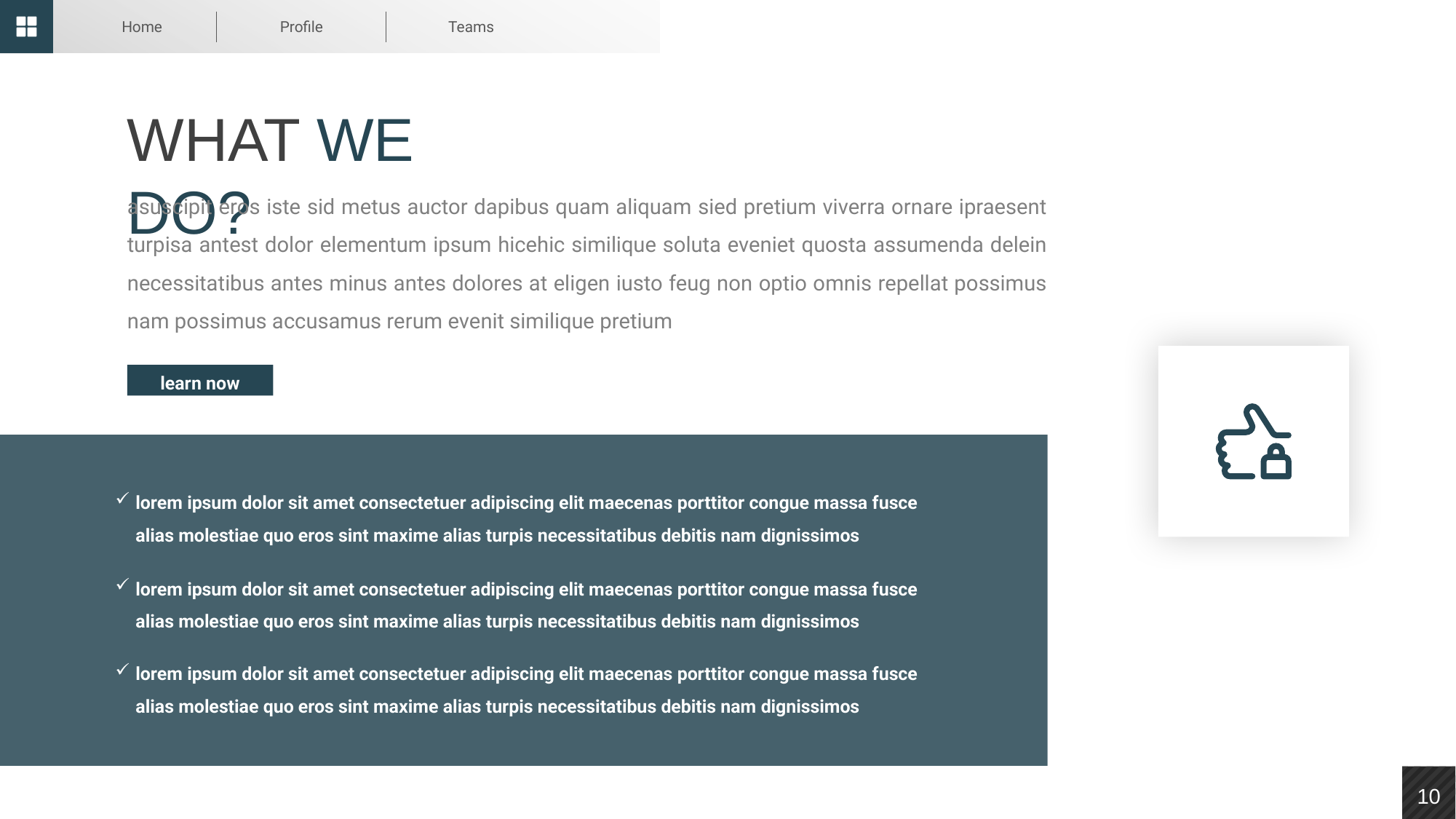

Home
Profile
Teams

10
WHAT WE DO?
asuscipit eros iste sid metus auctor dapibus quam aliquam sied pretium viverra ornare ipraesent turpisa antest dolor elementum ipsum hicehic similique soluta eveniet quosta assumenda delein necessitatibus antes minus antes dolores at eligen iusto feug non optio omnis repellat possimus nam possimus accusamus rerum evenit similique pretium

learn now

lorem ipsum dolor sit amet consectetuer adipiscing elit maecenas porttitor congue massa fusce alias molestiae quo eros sint maxime alias turpis necessitatibus debitis nam dignissimos
lorem ipsum dolor sit amet consectetuer adipiscing elit maecenas porttitor congue massa fusce alias molestiae quo eros sint maxime alias turpis necessitatibus debitis nam dignissimos
lorem ipsum dolor sit amet consectetuer adipiscing elit maecenas porttitor congue massa fusce alias molestiae quo eros sint maxime alias turpis necessitatibus debitis nam dignissimos